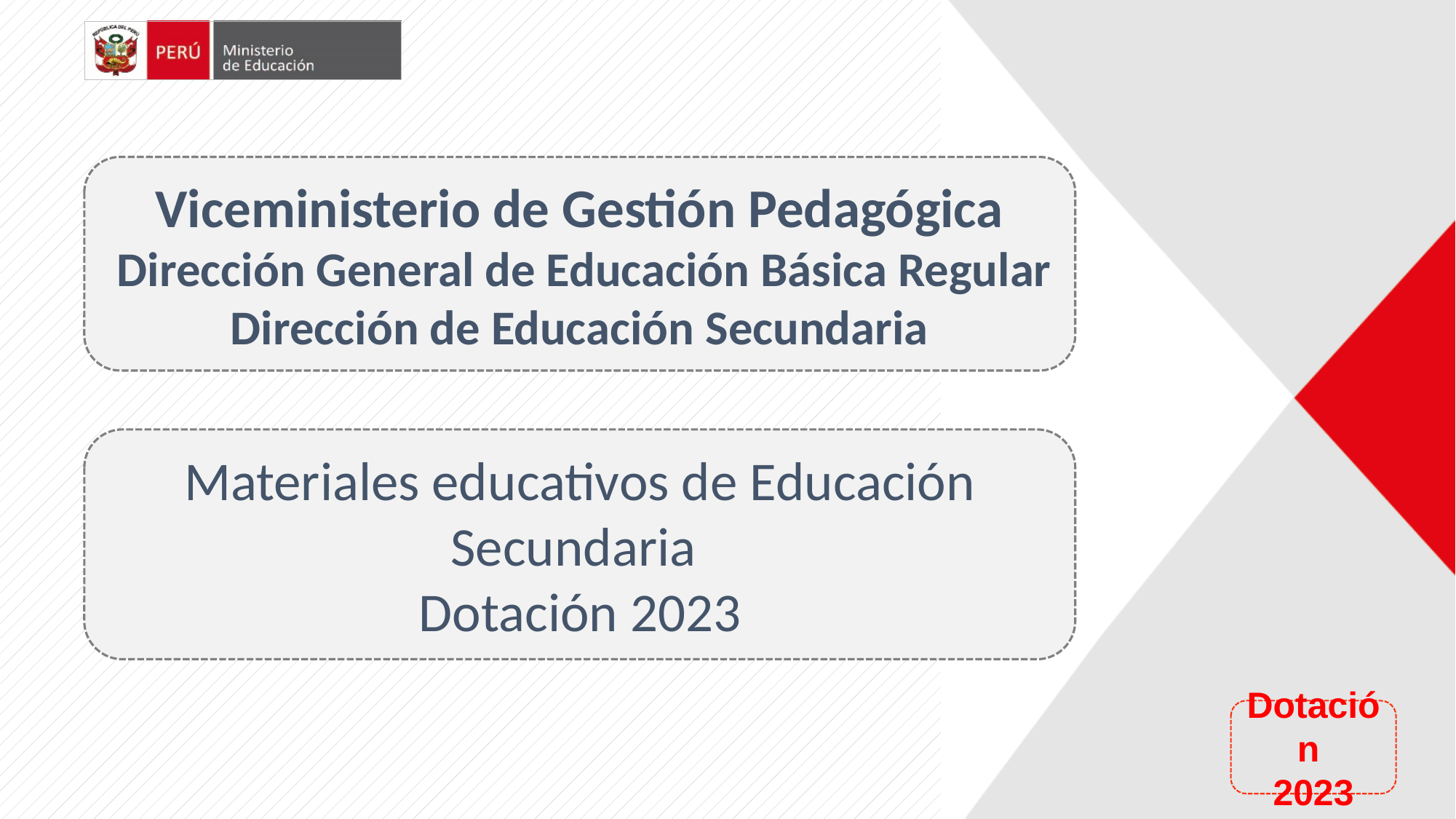

Viceministerio de Gestión Pedagógica
 Dirección General de Educación Básica Regular
Dirección de Educación Secundaria

Materiales educativos de Educación Secundaria
Dotación 2023